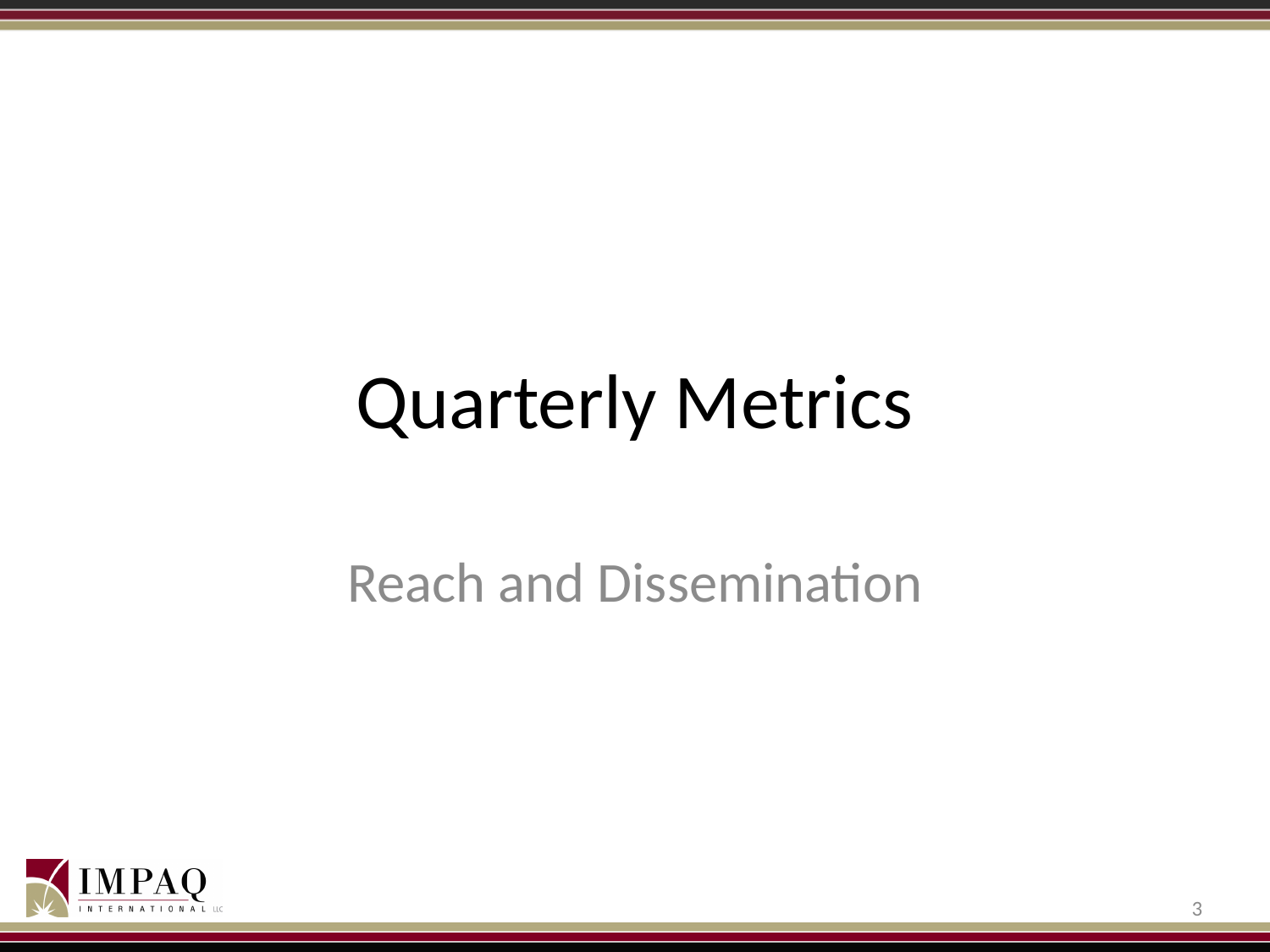

# Quarterly Metrics
Reach and Dissemination
3